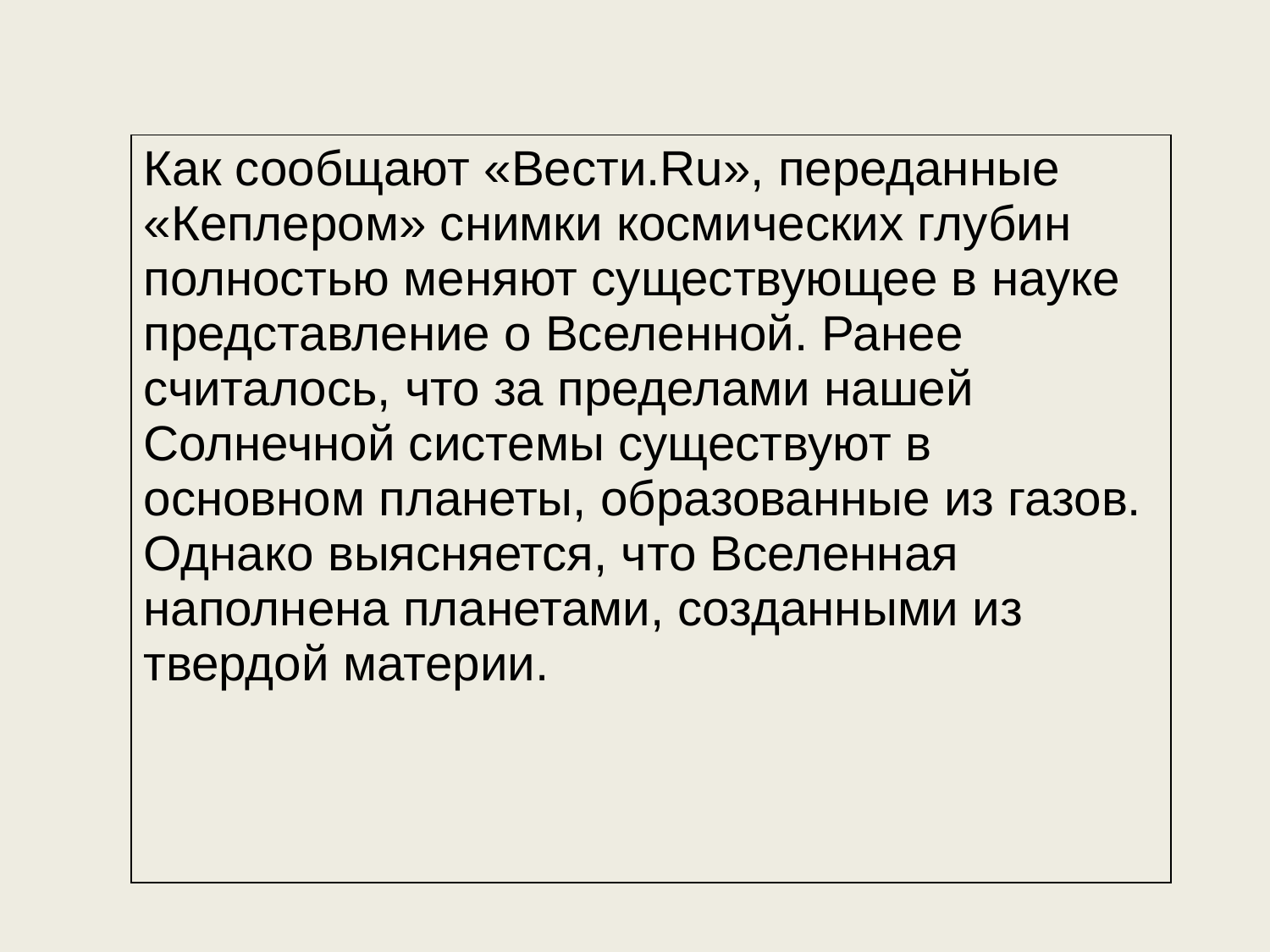

| Как сообщают «Вести.Ru», переданные «Кеплером» снимки космических глубин полностью меняют существующее в науке представление о Вселенной. Ранее считалось, что за пределами нашей Солнечной системы существуют в основном планеты, образованные из газов. Однако выясняется, что Вселенная наполнена планетами, созданными из твердой материи. |
| --- |